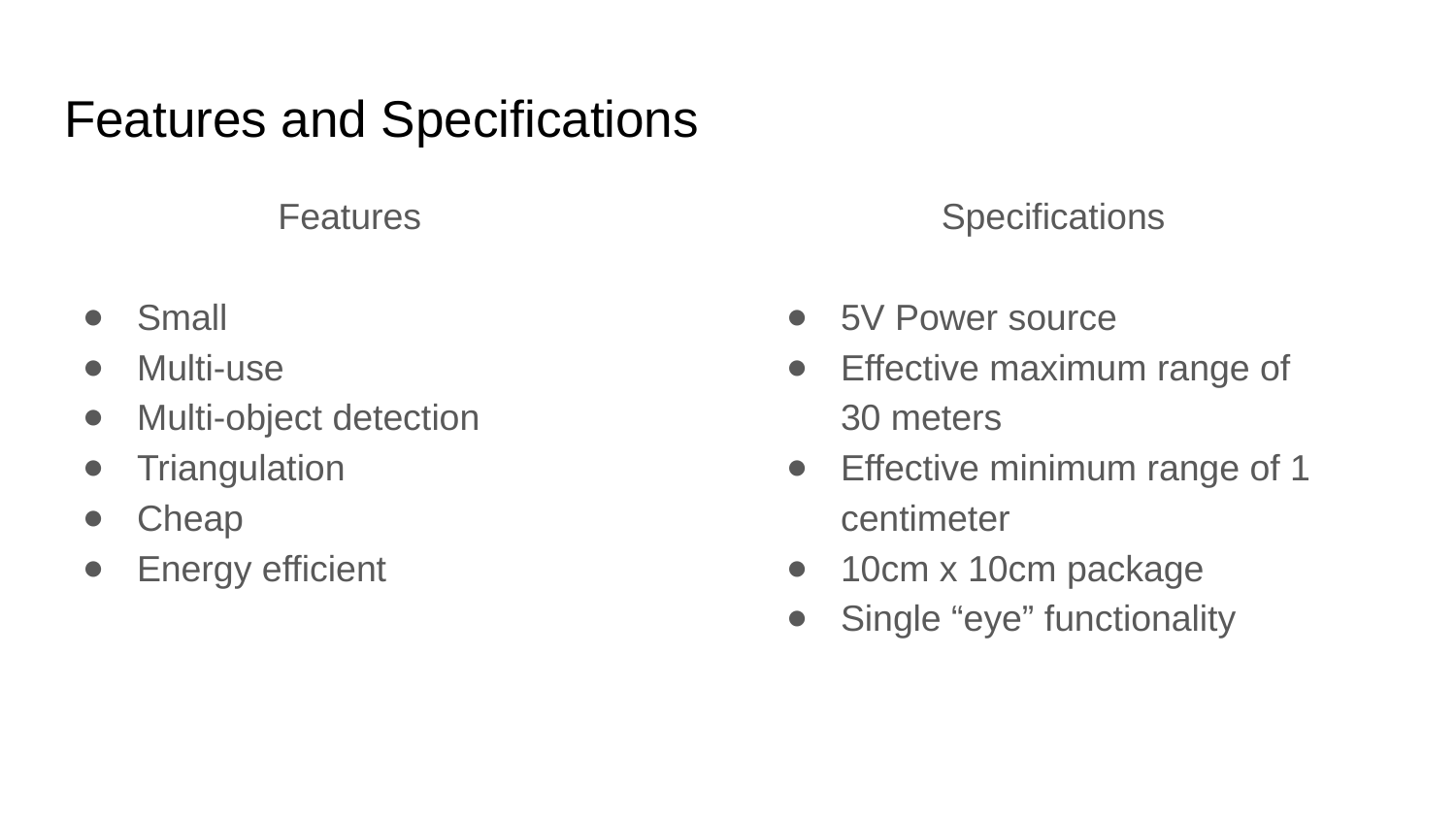

# Features and Specifications
Features
Specifications
5V Power source
Effective maximum range of 30 meters
Effective minimum range of 1 centimeter
10cm x 10cm package
Single “eye” functionality
Small
Multi-use
Multi-object detection
Triangulation
Cheap
Energy efficient